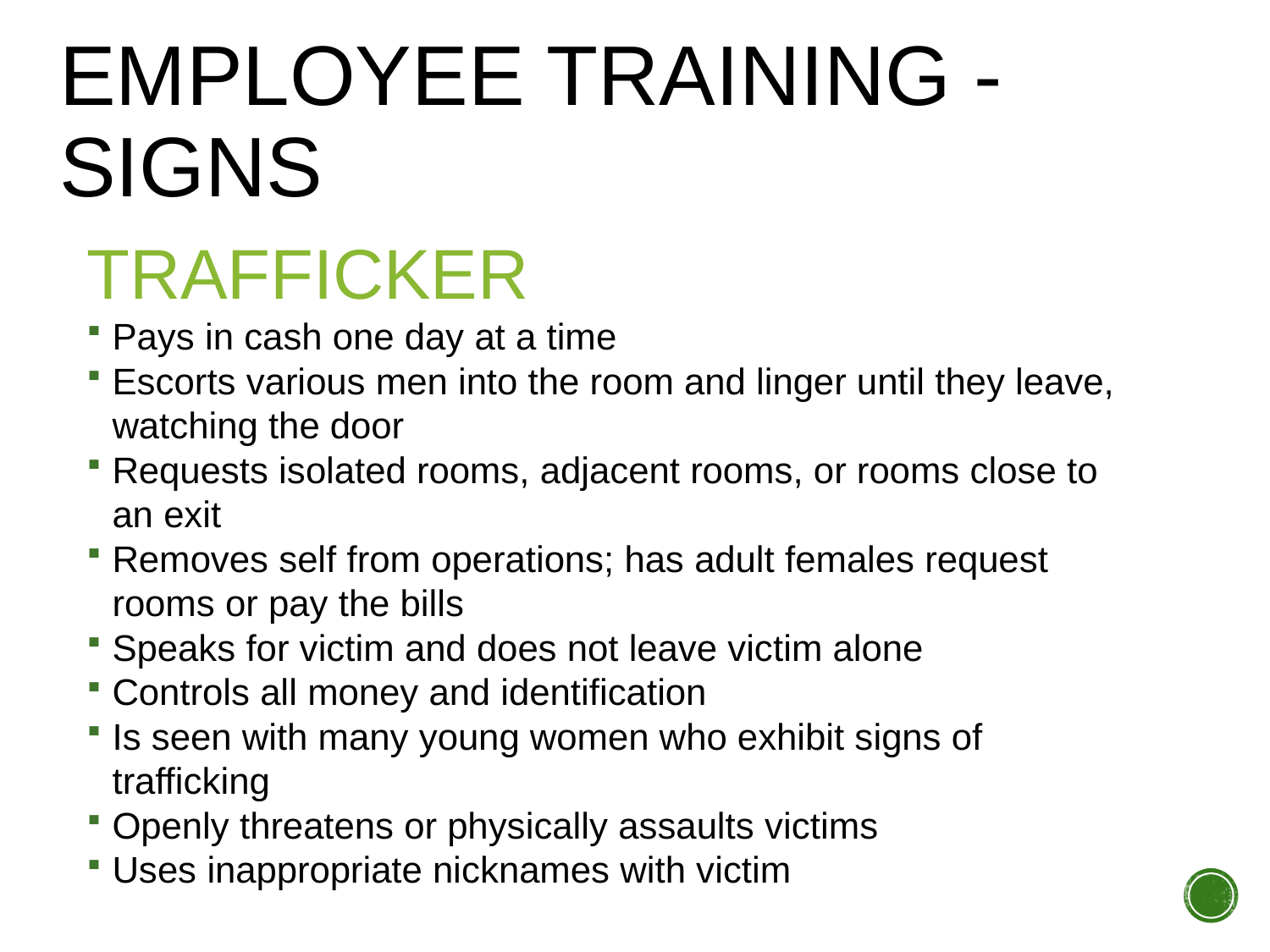

# Employee training - signs
TRAFFICKER
Pays in cash one day at a time
Escorts various men into the room and linger until they leave, watching the door
Requests isolated rooms, adjacent rooms, or rooms close to an exit
Removes self from operations; has adult females request rooms or pay the bills
Speaks for victim and does not leave victim alone
Controls all money and identification
Is seen with many young women who exhibit signs of trafficking
Openly threatens or physically assaults victims
Uses inappropriate nicknames with victim